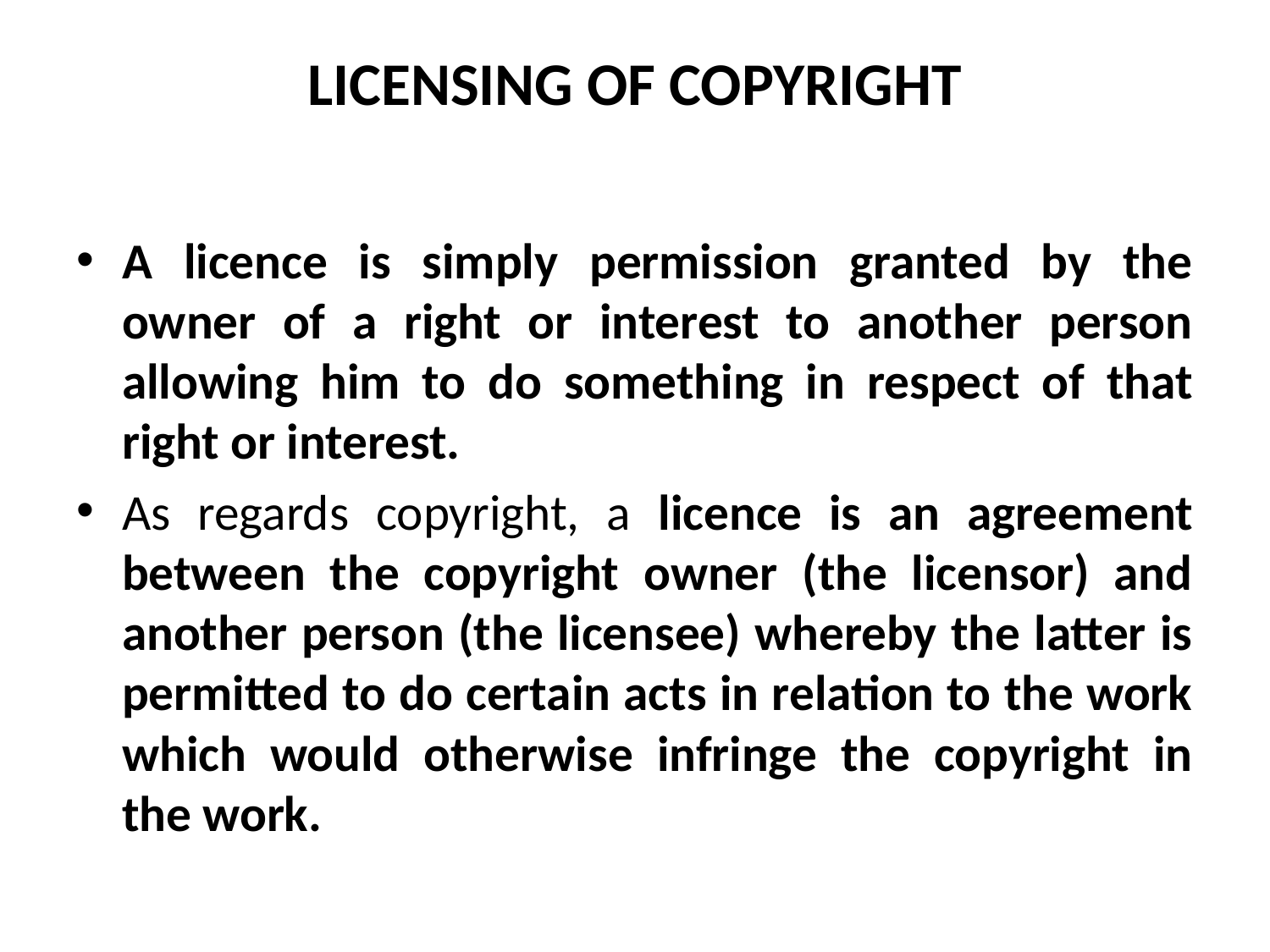

# LICENSING OF COPYRIGHT
A licence is simply permission granted by the owner of a right or interest to another person allowing him to do something in respect of that right or interest.
As regards copyright, a licence is an agreement between the copyright owner (the licensor) and another person (the licensee) whereby the latter is permitted to do certain acts in relation to the work which would otherwise infringe the copyright in the work.